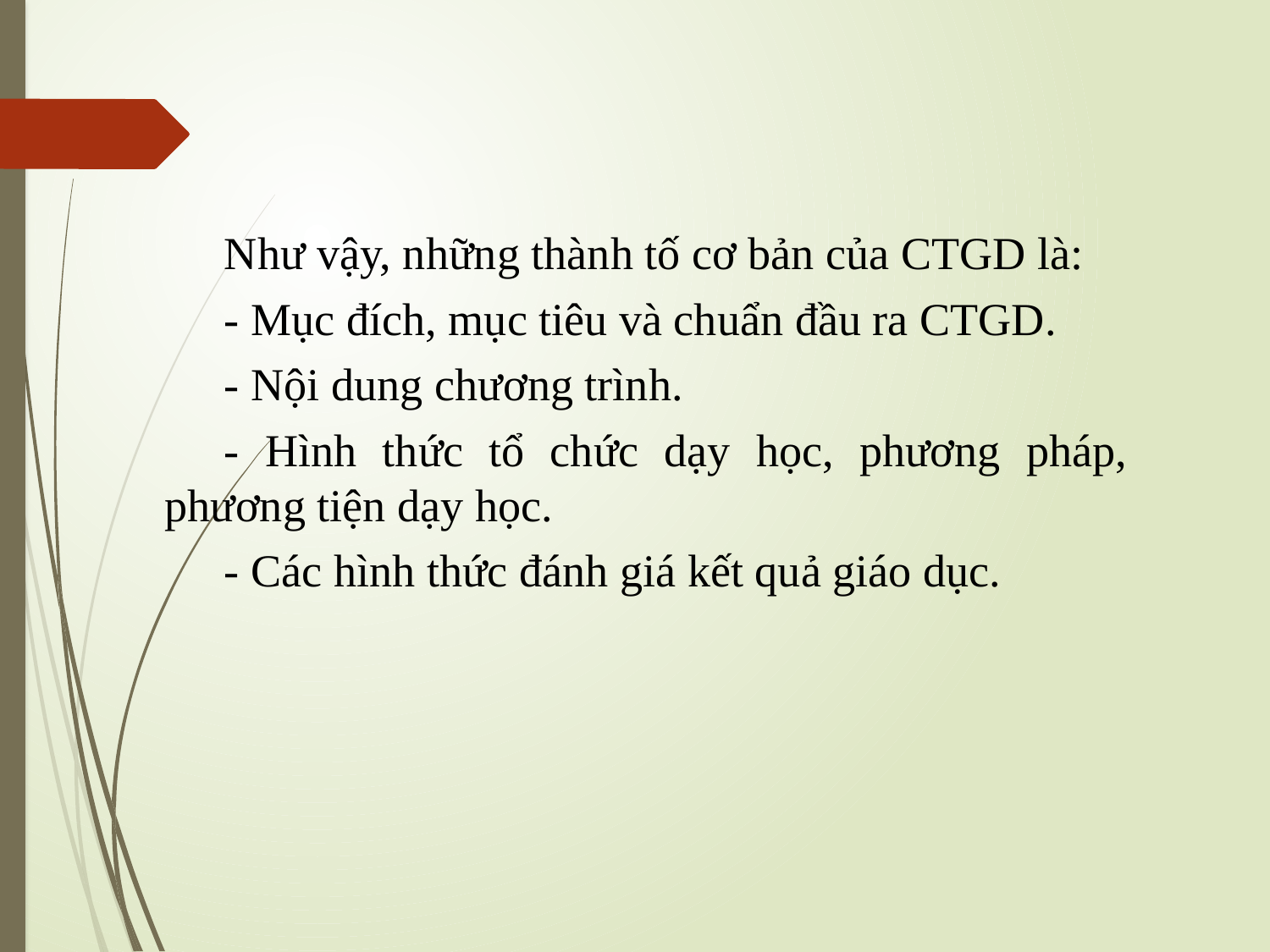

Như vậy, những thành tố cơ bản của CTGD là:
- Mục đích, mục tiêu và chuẩn đầu ra CTGD.
- Nội dung chương trình.
- Hình thức tổ chức dạy học, phương pháp, phương tiện dạy học.
- Các hình thức đánh giá kết quả giáo dục.